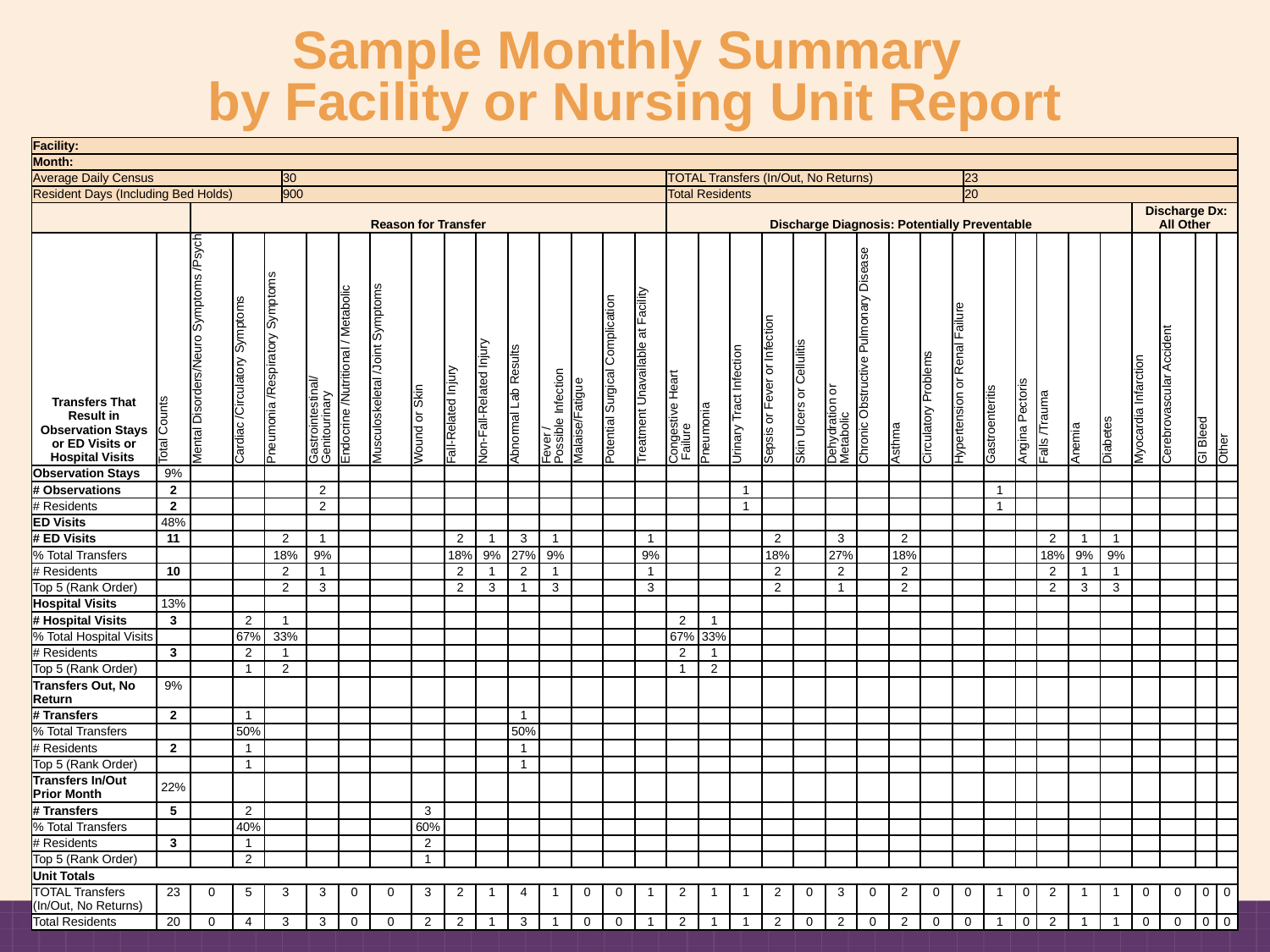

Sample Monthly Summary
by Facility or Nursing Unit Report
| Facility: |  |  |  |  |  |  |  |  |  |  |  |  |  |  |  |  |  |  |  |  |  |  |  |  |  |  |  |  |  |  |  |  |  |  |  |  |
| --- | --- | --- | --- | --- | --- | --- | --- | --- | --- | --- | --- | --- | --- | --- | --- | --- | --- | --- | --- | --- | --- | --- | --- | --- | --- | --- | --- | --- | --- | --- | --- | --- | --- | --- | --- | --- |
| Month: |  |  |  |  |  |  |  |  |  |  |  |  |  |  |  |  |  |  |  |  |  |  |  |  |  |  |  |  |  |  |  |  |  |  |  |  |
| Average Daily Census |  |  |  |  | 30 |  |  |  |  |  |  |  |  |  |  |  | TOTAL Transfers (In/Out, No Returns) |  |  |  |  |  |  |  |  |  | 23 |  |  |  |  |  |  |  |  |  |
| Resident Days (Including Bed Holds) |  |  |  |  | 900 |  |  |  |  |  |  |  |  |  |  |  | Total Residents |  |  |  |  |  |  |  |  |  | 20 |  |  |  |  |  |  |  |  |  |
|  |  | Reason for Transfer |  |  |  |  |  |  |  |  |  |  |  |  |  |  | Discharge Diagnosis: Potentially Preventable |  |  |  |  |  |  |  |  |  |  |  |  |  |  |  | Discharge Dx: All Other |  |  |  |
| Transfers That Result in Observation Stays or ED Visits or Hospital Visits | Total Counts | Mental Disorders/Neuro Symptoms /Psych | Cardiac /Circulatory Symptoms | Pneumonia /Respiratory Symptoms |  | Gastrointestinal/ Genitourinary | Endocrine /Nutritional / Metabolic | Musculoskeletal /Joint Symptoms | Wound or Skin | Fall-Related Injury | Non-Fall-Related Injury | Abnormal Lab Results | Fever / Possible Infection | Malaise/Fatigue | Potential Surgical Complication | Treatment Unavailable at Facility | Congestive Heart Failure | Pneumonia | Urinary Tract Infection | Sepsis or Fever or Infection | Skin Ulcers or Cellulitis | Dehydration or Metabolic | Chronic Obstructive Pulmonary Disease | Asthma | Circulatory Problems | Hypertension or Renal Failure |  | Gastroenteritis | Angina Pectoris | Falls /Trauma | Anemia | Diabetes | Myocardia Infarction | Cerebrovascular Accident | GI Bleed | Other |
| Observation Stays | 9% |  |  |  |  |  |  |  |  |  |  |  |  |  |  |  |  |  |  |  |  |  |  |  |  |  |  |  |  |  |  |  |  |  |  |  |
| # Observations | 2 |  |  |  |  | 2 |  |  |  |  |  |  |  |  |  |  |  |  | 1 |  |  |  |  |  |  |  |  | 1 |  |  |  |  |  |  |  |  |
| # Residents | 2 |  |  |  |  | 2 |  |  |  |  |  |  |  |  |  |  |  |  | 1 |  |  |  |  |  |  |  |  | 1 |  |  |  |  |  |  |  |  |
| ED Visits | 48% |  |  |  |  |  |  |  |  |  |  |  |  |  |  |  |  |  |  |  |  |  |  |  |  |  |  |  |  |  |  |  |  |  |  |  |
| # ED Visits | 11 |  |  | 2 |  | 1 |  |  |  | 2 | 1 | 3 | 1 |  |  | 1 |  |  |  | 2 |  | 3 |  | 2 |  |  |  |  |  | 2 | 1 | 1 |  |  |  |  |
| % Total Transfers |  |  |  | 18% |  | 9% |  |  |  | 18% | 9% | 27% | 9% |  |  | 9% |  |  |  | 18% |  | 27% |  | 18% |  |  |  |  |  | 18% | 9% | 9% |  |  |  |  |
| # Residents | 10 |  |  | 2 |  | 1 |  |  |  | 2 | 1 | 2 | 1 |  |  | 1 |  |  |  | 2 |  | 2 |  | 2 |  |  |  |  |  | 2 | 1 | 1 |  |  |  |  |
| Top 5 (Rank Order) |  |  |  | 2 |  | 3 |  |  |  | 2 | 3 | 1 | 3 |  |  | 3 |  |  |  | 2 |  | 1 |  | 2 |  |  |  |  |  | 2 | 3 | 3 |  |  |  |  |
| Hospital Visits | 13% |  |  |  |  |  |  |  |  |  |  |  |  |  |  |  |  |  |  |  |  |  |  |  |  |  |  |  |  |  |  |  |  |  |  |  |
| # Hospital Visits | 3 |  | 2 | 1 |  |  |  |  |  |  |  |  |  |  |  |  | 2 | 1 |  |  |  |  |  |  |  |  |  |  |  |  |  |  |  |  |  |  |
| % Total Hospital Visits |  |  | 67% | 33% |  |  |  |  |  |  |  |  |  |  |  |  | 67% | 33% |  |  |  |  |  |  |  |  |  |  |  |  |  |  |  |  |  |  |
| # Residents | 3 |  | 2 | 1 |  |  |  |  |  |  |  |  |  |  |  |  | 2 | 1 |  |  |  |  |  |  |  |  |  |  |  |  |  |  |  |  |  |  |
| Top 5 (Rank Order) |  |  | 1 | 2 |  |  |  |  |  |  |  |  |  |  |  |  | 1 | 2 |  |  |  |  |  |  |  |  |  |  |  |  |  |  |  |  |  |  |
| Transfers Out, No Return | 9% |  |  |  |  |  |  |  |  |  |  |  |  |  |  |  |  |  |  |  |  |  |  |  |  |  |  |  |  |  |  |  |  |  |  |  |
| # Transfers | 2 |  | 1 |  |  |  |  |  |  |  |  | 1 |  |  |  |  |  |  |  |  |  |  |  |  |  |  |  |  |  |  |  |  |  |  |  |  |
| % Total Transfers |  |  | 50% |  |  |  |  |  |  |  |  | 50% |  |  |  |  |  |  |  |  |  |  |  |  |  |  |  |  |  |  |  |  |  |  |  |  |
| # Residents | 2 |  | 1 |  |  |  |  |  |  |  |  | 1 |  |  |  |  |  |  |  |  |  |  |  |  |  |  |  |  |  |  |  |  |  |  |  |  |
| Top 5 (Rank Order) |  |  | 1 |  |  |  |  |  |  |  |  | 1 |  |  |  |  |  |  |  |  |  |  |  |  |  |  |  |  |  |  |  |  |  |  |  |  |
| Transfers In/Out Prior Month | 22% |  |  |  |  |  |  |  |  |  |  |  |  |  |  |  |  |  |  |  |  |  |  |  |  |  |  |  |  |  |  |  |  |  |  |  |
| # Transfers | 5 |  | 2 |  |  |  |  |  | 3 |  |  |  |  |  |  |  |  |  |  |  |  |  |  |  |  |  |  |  |  |  |  |  |  |  |  |  |
| % Total Transfers |  |  | 40% |  |  |  |  |  | 60% |  |  |  |  |  |  |  |  |  |  |  |  |  |  |  |  |  |  |  |  |  |  |  |  |  |  |  |
| # Residents | 3 |  | 1 |  |  |  |  |  | 2 |  |  |  |  |  |  |  |  |  |  |  |  |  |  |  |  |  |  |  |  |  |  |  |  |  |  |  |
| Top 5 (Rank Order) |  |  | 2 |  |  |  |  |  | 1 |  |  |  |  |  |  |  |  |  |  |  |  |  |  |  |  |  |  |  |  |  |  |  |  |  |  |  |
| Unit Totals |  |  |  |  |  |  |  |  |  |  |  |  |  |  |  |  |  |  |  |  |  |  |  |  |  |  |  |  |  |  |  |  |  |  |  |  |
| TOTAL Transfers (In/Out, No Returns) | 23 | 0 | 5 | 3 |  | 3 | 0 | 0 | 3 | 2 | 1 | 4 | 1 | 0 | 0 | 1 | 2 | 1 | 1 | 2 | 0 | 3 | 0 | 2 | 0 | 0 |  | 1 | 0 | 2 | 1 | 1 | 0 | 0 | 0 | 0 |
| Total Residents | 20 | 0 | 4 | 3 |  | 3 | 0 | 0 | 2 | 2 | 1 | 3 | 1 | 0 | 0 | 1 | 2 | 1 | 1 | 2 | 0 | 2 | 0 | 2 | 0 | 0 |  | 1 | 0 | 2 | 1 | 1 | 0 | 0 | 0 | 0 |